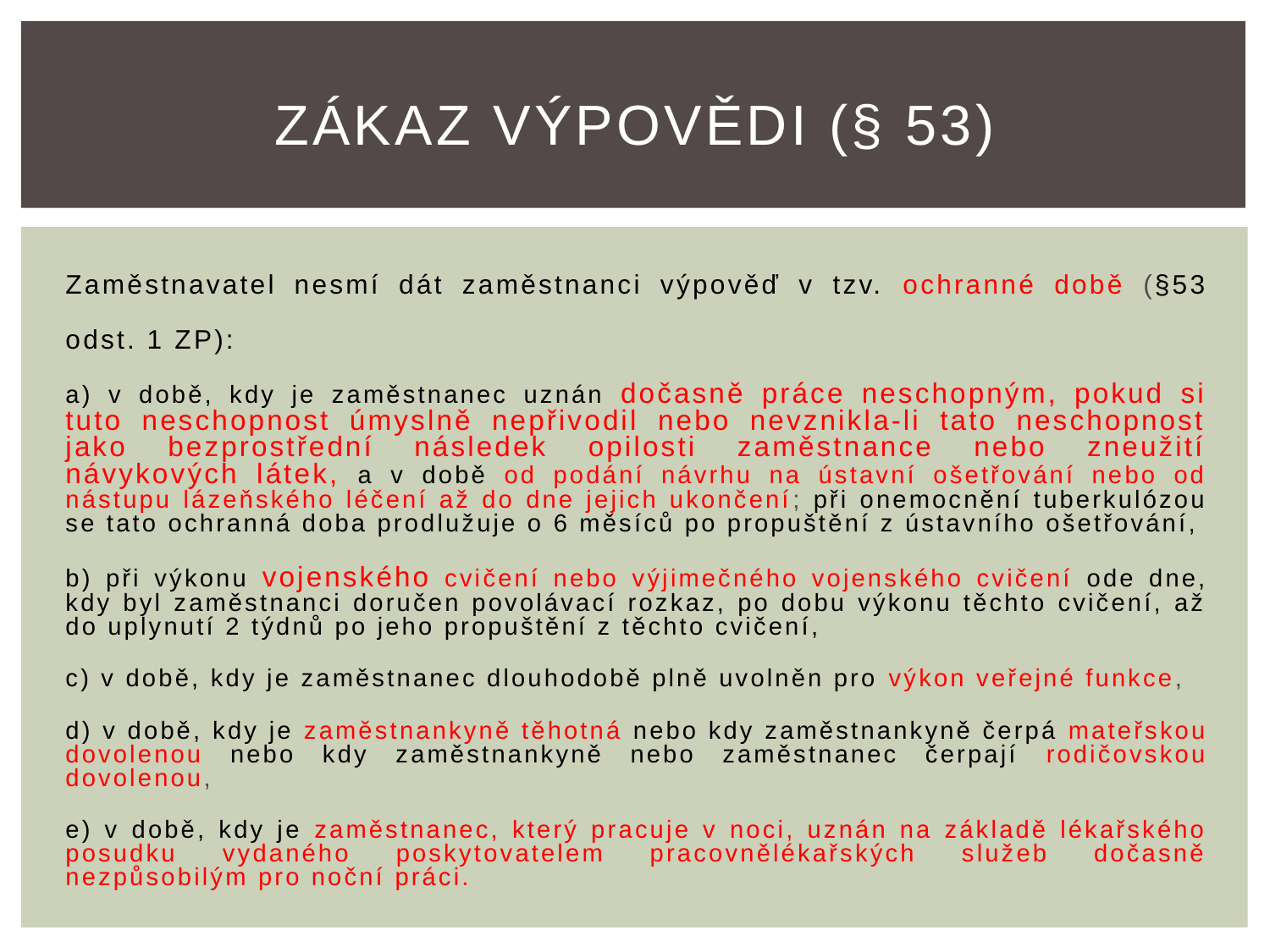

# zákaz výpovědi (§ 53)
Zaměstnavatel nesmí dát zaměstnanci výpověď v tzv. ochranné době (§53 odst. 1 ZP):

a) v době, kdy je zaměstnanec uznán dočasně práce neschopným, pokud si tuto neschopnost úmyslně nepřivodil nebo nevznikla-li tato neschopnost jako bezprostřední následek opilosti zaměstnance nebo zneužití návykových látek, a v době od podání návrhu na ústavní ošetřování nebo od nástupu lázeňského léčení až do dne jejich ukončení; při onemocnění tuberkulózou se tato ochranná doba prodlužuje o 6 měsíců po propuštění z ústavního ošetřování,

b) při výkonu vojenského cvičení nebo výjimečného vojenského cvičení ode dne, kdy byl zaměstnanci doručen povolávací rozkaz, po dobu výkonu těchto cvičení, až do uplynutí 2 týdnů po jeho propuštění z těchto cvičení,

c) v době, kdy je zaměstnanec dlouhodobě plně uvolněn pro výkon veřejné funkce,

d) v době, kdy je zaměstnankyně těhotná nebo kdy zaměstnankyně čerpá mateřskou dovolenou nebo kdy zaměstnankyně nebo zaměstnanec čerpají rodičovskou dovolenou,

e) v době, kdy je zaměstnanec, který pracuje v noci, uznán na základě lékařského posudku vydaného poskytovatelem pracovnělékařských služeb dočasně nezpůsobilým pro noční práci.